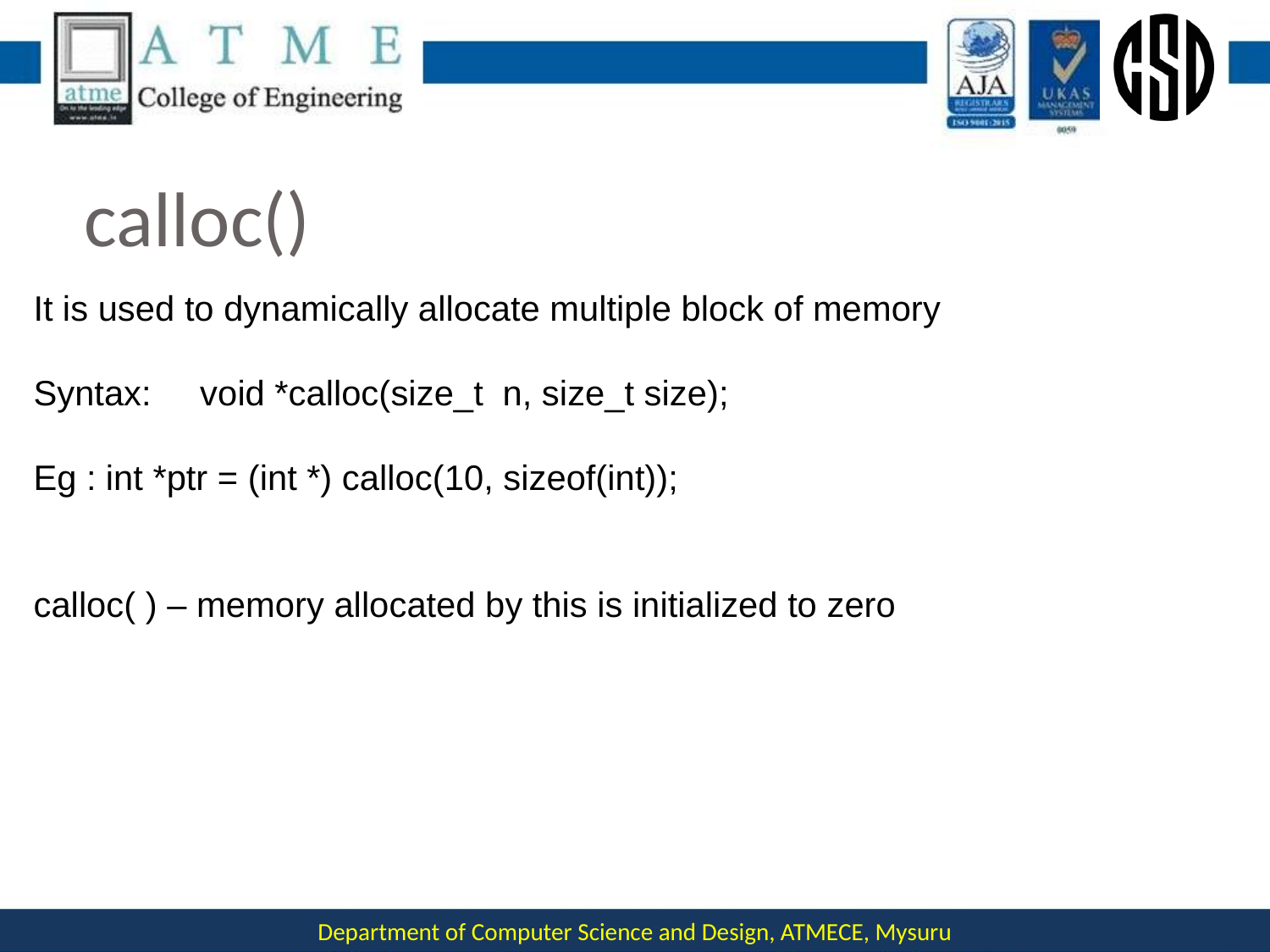

# calloc()
It is used to dynamically allocate multiple block of memory

Syntax:     void *calloc(size_t  n, size_t size);

Eg : int *ptr = (int *) calloc(10, sizeof(int));

calloc( ) – memory allocated by this is initialized to zero